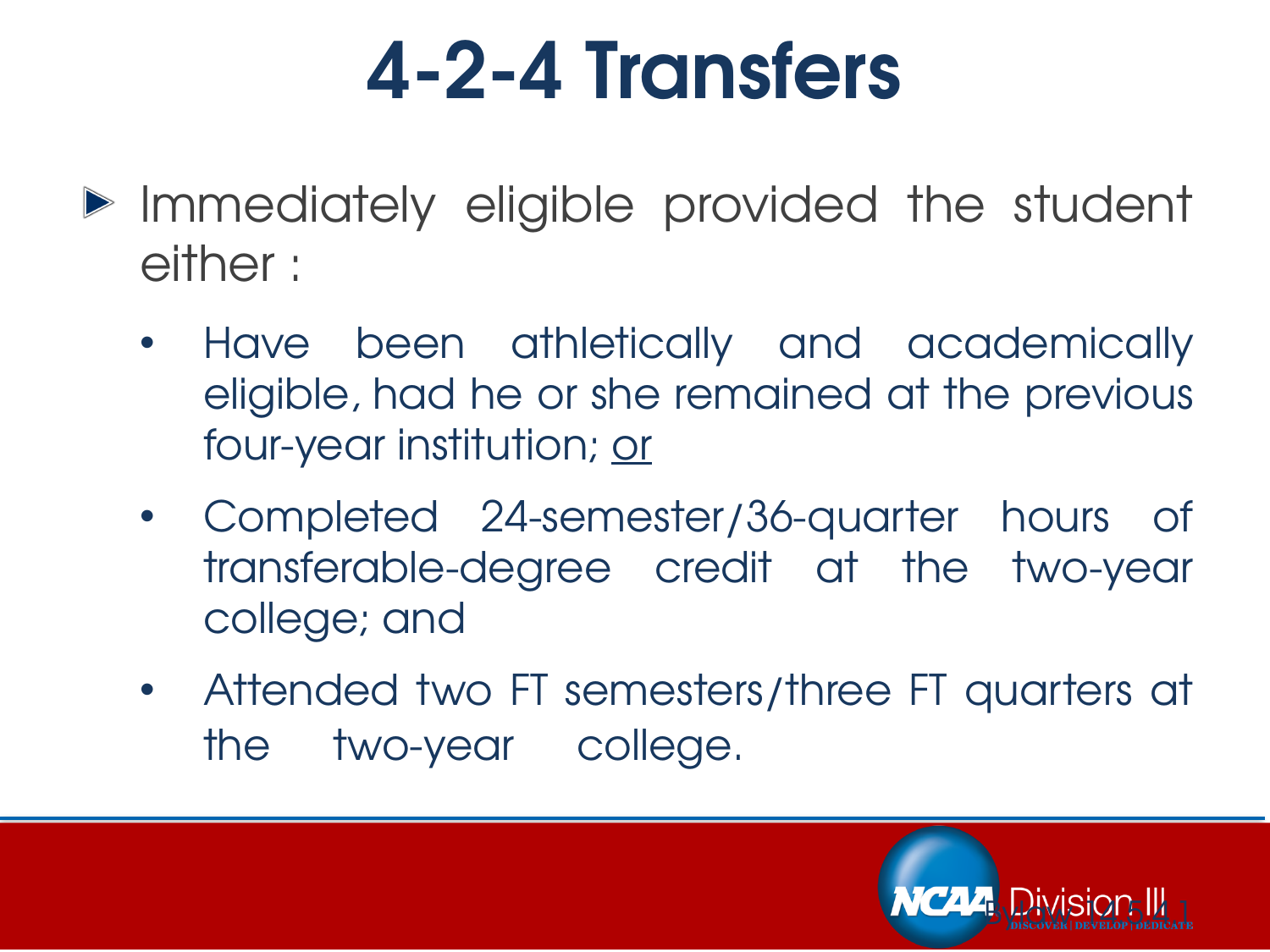

# 4-2-4 Transfers

Immediately eligible provided the student either :

Have been athletically and academically eligible, had he or she remained at the previous four-year institution; or

Completed 24-semester/36-quarter hours of transferable-degree credit at the two-year college; and

Attended two FT semesters/three FT quarters at the two-year college.
													Bylaw 14.5.4.1